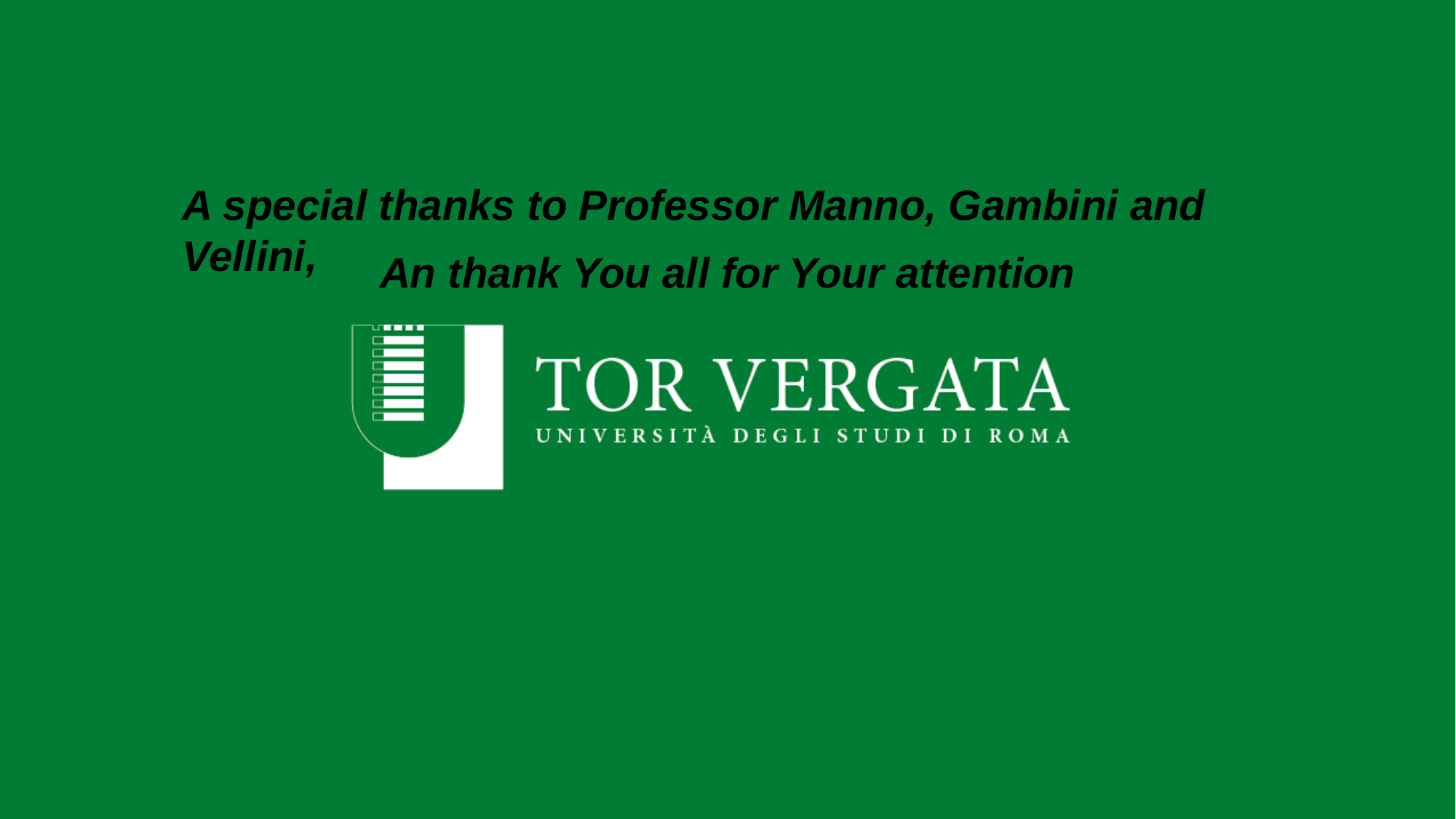

Aakko-Saksa, Paivi T. et al. (2018). “Liquid organic hydrogen carriers for transportation and storing of renewable energy – Review and discussion”. In: Journal of Power Sources. DOI: 10.1016/j.jpowsour.2018.04.011.
Aruna, R. and S.T. Jaya Christa (2020). “Modeling, system identification and design of fuzzy PID controller for discharge dynamics of metal hydride hydrogen storage bed”. In: International Journal of Hydrogen Energy. DOI: 10.1016/j.ijhydene.2019.11.238.
Bioucas, Francisco et al. (2020). “Thermal Conductivity of Hydrocarbon Liquid Organic Hydrogen Carrier Systems: Measurement and Prediction”. In: Journal of Chemical & Engineering Data. DOI: 10.1021/acs.jced.0c00613.
Bourane, Abdennour et al. (2016). “An overview of organic liquid phase hydrogen carriers”. In: International Journal of Hydrogen Energy. DOI: 10.1016/j.ijhydene.2016.07.167.
Choi, In Young et al. (2016). “Thermodynamic efficiencies of hydrogen storage processes using carbazole-based compounds”. In: International Journal of Hydrogen Energy. DOI: 10.1016/j.ijhydene.2016.04.118.
Dennis, Jason et al. (2021). “Model-Based Analysis of a Liquid Organic Hydrogen Carrier (LOHC) System for the Operation of a Hydrogen-Fired Gas Turbine”. In: Journal of Engineering for Gas Turbines and Power. DOI: 10.1115/1.4048596.
Di Micco, S. et al. (2024). “Ammonia-powered ships: Concept design and feasibility assessment of powertrain systems for a sustainable approach in maritime industry”. In: Energy Conversion and Management: X. DOI: 10.1016/j.ecmx.2024.100539.
Dong, Yuan et al. (2016). “Dehydrogenation kinetics study of perhydro-N-ethylcarbazole over a supported Pd catalyst for hydrogen storage application”. In: nternational Journal of Hydrogen Energy. DOI: 10.1016/j.ijhydene.2016.03.157.
Dürr, S. et al. (2021). “Experimental determination of the hydrogenation/dehydrogenation - Equilibrium of the LOHC system H0/H18-dibenzyltoluene”. In: International Journal of Hydrogen Energy. DOI: 10.1016/j.ijhydene.2021.07.119.
Gavin, John (1999). “Understand the Thermal Design of Jacketed Vessels. Energy Transfer/Conversion.” In: Chemical Engineering Process.
Green, Don W. and Robert H. Perry (2008). Perry’s Chemical Engineers’ Handbook, second section. 8th ed. The McGraw-Hill Companies. DOI: 10.1036/0071511253.
Hafsia, Abdenebi et al. (2011). “SOFC fuel cell heat production: Analysis”. In: Energy Procedia. DOI: 10.1016/j.egypro.2011.05.074.
House, J. E. (2007). Principles of chemical kinetics. en. 2nd ed. Amsterdam; Boston: Elsevier/Academic Press. ISBN: 978-0-12-356787-1.
Kakac, Sadik, Hongtan Liu, and Anchasa Pramuanjaroenkij (2002). Heat exchangers: selection rating and thermal design.
Kiermaier, Stephan et al. (2021). “Dehydrogenation of perhydro-N-ethylcarbazole under reduced total pressure”. In: International Journal of Hydrogen Energy. DOI: 10.1016/j.ijhydene.2021.02.128.
Li, J. et al. (2024). “Intrinsic Kinetics of Dibenzyltoluene Hydrogenation over a Supported Ni Catalyst for Green Hydrogen Storage”. In: Industrial and Engineering Chemical Research. DOI: 10.1021/acs.iecr.3c03613.
Lindfors, Lars Peter, Tapio Salmi, and Stefan Smeds (1993). “Kinetics of toluene hydrogenation on Ni/Al2O3 catalyst”. In: Chemical Engineering Science. DOI: 10.1016/0009-2509(93)80224-E.
Niermann, Matthias et al. (2019). “Liquid Organic Hydrogen Carrier (LOHC) – Assessment Based on Chemical and Economic Properties”. In: International Journal of Hydrogen Energy. DOI: 10.1016/j.ijhydene.2019.01.199.
Pashchenko, Dmitry (2022). “Liquid organic hydrogen carriers (LOHCs) in the thermochemical waste heat recuperation systems: The energy and mass balances”. In: International Journal of Hydrogen Energy. DOI: 10.1016/j.ijhydene.2022.06.208.
Peters, Roland et al. (2019). “A solid oxide fuel cell operating on liquid organic hydrogen carrier-based hydrogen – A kinetic model of the hydrogen release unit and system performance”. In: International Journal of Hydrogen Energy. DOI:10.1016/j.ijhydene.2019.03.220.
Peters, W. et al. (2015). “Efficient hydrogen release from perhydro-N-ethylcarbazole using catalyst-coated metallic structures produced by selective electron beam melting”. In: Energy & Environmental Science. DOI: 10.1039/C4EE03461A.
Prinsloo, Francois, J. Dirker, and Josua Meyer (2014). “Heat Transfer and Pressure Drop Characteristics in the Annuli of Tube-in-Tube Heat Exchangers (Horizontal Lay-Out)”. In: DOI: 10.1615/IHTC15.fcv.009225.
Ragone, David V (1968). Review of battery systems for electrically powered vehicles. Tech. rep. SAE Technical Paper.
Rao, Nihal, Ashish K. Lele, and Ashwin W. Patwardhan (2022). “Optimization of Liquid Organic Hydrogen Carrier (LOHC) dehydrogenation system”. In: International Journal of Hydrogen Energy. DOI: 10.1016/j.ijhydene.2022.06.197.
Scargiali, F. et al. (2017). “On the assessment of power consumption and critical impeller speed in vortexing unbaffled stirred  tanks.” In: Chemical Engineering Research and Design. DOI: 10.1016/j.cherd.2017.04.035.
Wan, Chao et al. (2012). “Study of catalytic hydrogenation of N-ethylcarbazole over ruthenium catalyst”. In: International Journal of Hydrogen. DOI: 10.1016/j.ijhydene.2012.04.123.
A special thanks to Professor Manno, Gambini and Vellini,
An thank You all for Your attention
Gambini, Marco and Guarnaccia, Federica and Manno, Michele and Vellini, Michela:
(2022). “Liquid organic hydrogen carriers: Development of a thermodynamic and kinetic model for the assessment of hydrogenation and dehydrogenation processes”. In: International Journal of Hydrogen Energy. DOI: https://doi.org/10.1016/j.ijhydene.2022.06.120.
(2023a). “Ragone plots of material-based hydrogen storage systems”. In: Journal of Energy Storage. DOI: 10.1016/j.est.2023.109815.
(2023b). “Hydrogen flow rate control in a liquid organic hydrogen carrier batch reactor for hydrogen storage”. In: International Journal of Hydrogen Energy. DOI: 10.1016/j.ijhydene.2023.05.153.
(2023c). “Thermal design and heat transfer optimisation of a liquid organic hydrogen carrier batch reactor for hydrogen storage”. In: International Journal of Hydrogen Energy. DOI: https://doi.org/10.1016/j.ijhydene.2023.08.200.
(2024). “Flow rate control in a plug-flow reactor for liquid organic hydrogen carriers dehydrogenation”. In: International Journal of Hydrogen Energy. DOI: 10.1016/j.ijhydene.2024.03.082.